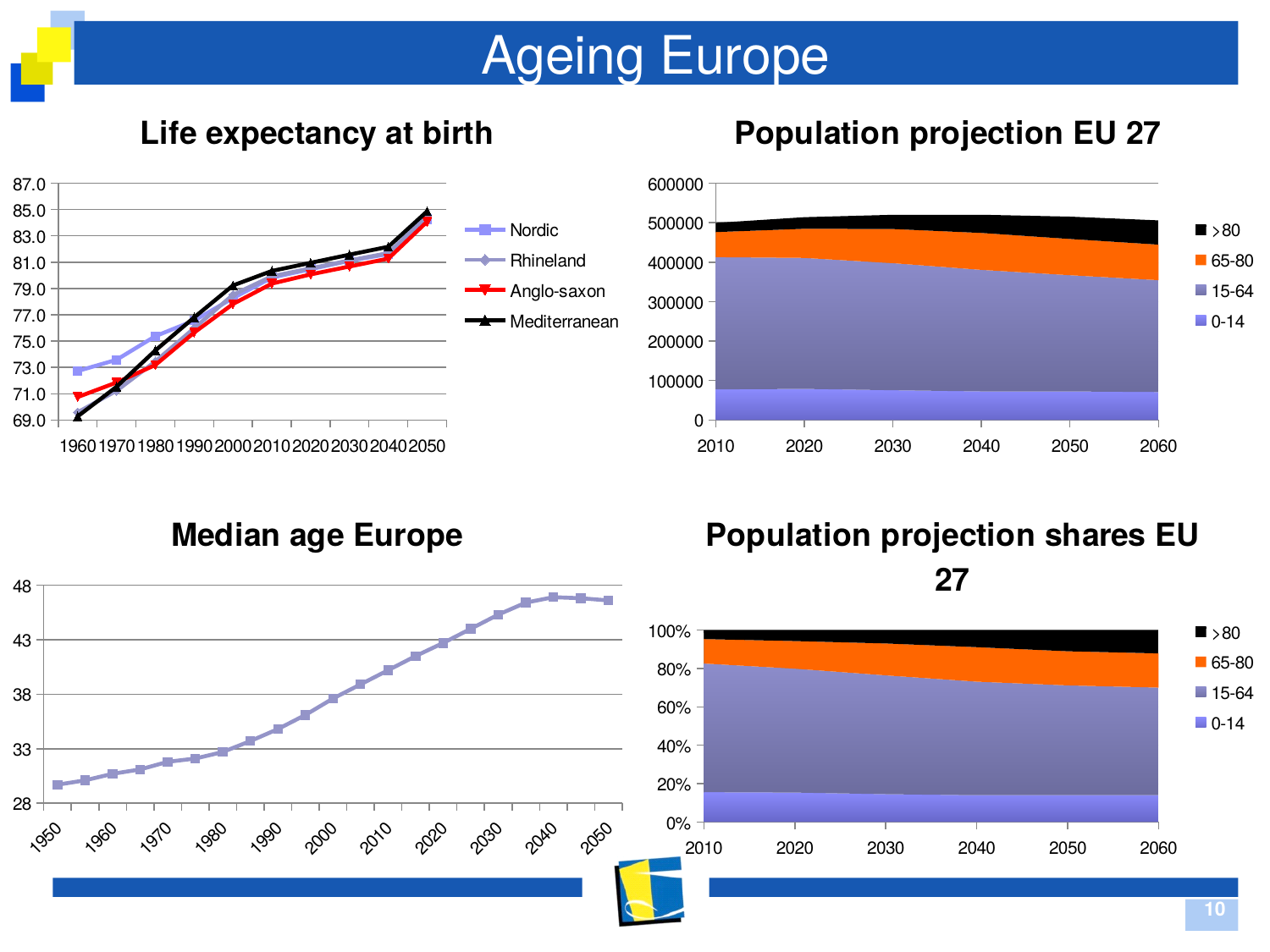

# Ageing Europe

### Chart: Life expectancy at birth

| Category | Nordic | Rhineland | Anglo-saxon | Mediterranean |
|---|---|---|---|---|
| 1960.0 | 72.72542264940367 | 69.58955212015425 | 70.74851890577872 | 69.28289105285482 |
| 1970.0 | 73.57607797552683 | 71.22245861249628 | 71.85495404255634 | 71.52744696130613 |
| 1980.0 | 75.37113343165245 | 73.45185622950297 | 73.18069458966701 | 74.28529637058894 |
| 1990.0 | 76.56262890058395 | 75.9801309131356 | 75.64851890577873 | 76.79877346701153 |
| 2000.0 | 78.26596135467486 | 78.5176171797769 | 77.81634322189043 | 79.2276944138436 |
| 2010.0 | 79.82316094404023 | 79.920924145118 | 79.36782431611171 | 80.33158182224794 |
| 2020.0 | 80.46748448672146 | 80.5275137833273 | 80.0678243161117 | 80.94941401238734 |
| 2030.0 | 81.10490244318507 | 81.1275137833273 | 80.6678243161117 | 81.567270769424 |
| 2040.0 | 81.61825741798847 | 81.68880909072242 | 81.2678243161117 | 82.16727076942398 |
| 2050.0 | 84.26905752289547 | 84.50044356647408 | 84.07425945288935 | 84.85835467435426 |

### Chart: Population projection EU 27

| Category | 0-14 | 15-64 | 65-80 | >80 |
|---|---|---|---|---|
| 2010.0 | 77624.5 | 334987.4 | 63522.8 | 23254.7 |
| 2020.0 | 78898.1 | 331887.3 | 73771.1 | 29281.1 |
| 2030.0 | 75533.4 | 321943.6 | 86442.8 | 36022.3 |
| 2040.0 | 72610.4 | 307847.7 | 93559.2 | 46085.2 |
| 2050.0 | 72413.7 | 294442.3 | 91807.5 | 56640.0 |
| 2060.0 | 70952.3 | 283292.6 | 90121.6 | 61352.0 |

### Chart: Median age Europe

| Category |  |
|---|---|
| 1950.0 | 29.7 |
| 1955.0 | 30.1 |
| 1960.0 | 30.7 |
| 1965.0 | 31.1 |
| 1970.0 | 31.8 |
| 1975.0 | 32.1 |
| 1980.0 | 32.7 |
| 1985.0 | 33.7 |
| 1990.0 | 34.8 |
| 1995.0 | 36.1 |
| 2000.0 | 37.6 |
| 2005.0 | 38.9 |
| 2010.0 | 40.2 |
| 2015.0 | 41.5 |
| 2020.0 | 42.7 |
| 2025.0 | 44.0 |
| 2030.0 | 45.3 |
| 2035.0 | 46.4 |
| 2040.0 | 46.9 |
| 2045.0 | 46.8 |
| 2050.0 | 46.6 |

### Chart: Population projection shares EU 27

| Category | 0-14 | 15-64 | 65-80 | >80 |
|---|---|---|---|---|
| 2010.0 | 77624.5 | 334987.4 | 63522.8 | 23254.7 |
| 2020.0 | 78898.1 | 331887.3 | 73771.1 | 29281.1 |
| 2030.0 | 75533.4 | 321943.6 | 86442.8 | 36022.3 |
| 2040.0 | 72610.4 | 307847.7 | 93559.2 | 46085.2 |
| 2050.0 | 72413.7 | 294442.3 | 91807.5 | 56640.0 |
| 2060.0 | 70952.3 | 283292.6 | 90121.6 | 61352.0 |
10